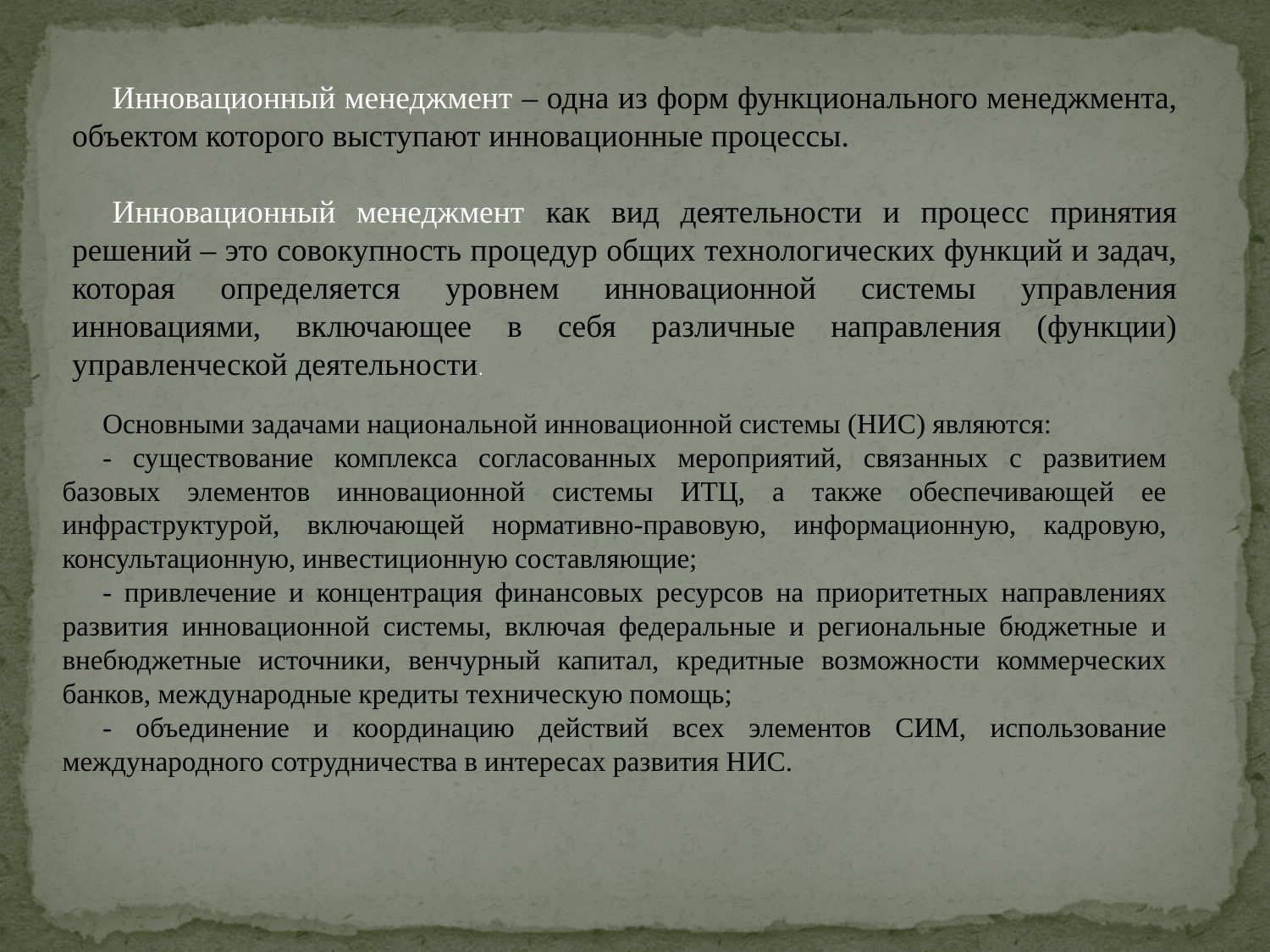

Инновационный менеджмент – одна из форм функционального менеджмента, объектом которого выступают инновационные процессы.

Инновационный менеджмент как вид деятельности и процесс принятия решений – это совокупность процедур общих технологических функций и задач, которая определяется уровнем инновационной системы управления инновациями, включающее в себя различные направления (функции) управленческой деятельности.
Основными задачами национальной инновационной системы (НИС) являются:
- существование комплекса согласованных мероприятий, связанных с развитием базовых элементов инновационной системы ИТЦ, а также обеспечивающей ее инфраструктурой, включающей нормативно-правовую, информационную, кадровую, консультационную, инвестиционную составляющие;
- привлечение и концентрация финансовых ресурсов на приоритетных направлениях развития инновационной системы, включая федеральные и региональные бюджетные и внебюджетные источники, венчурный капитал, кредитные возможности коммерческих банков, международные кредиты техническую помощь;
- объединение и координацию действий всех элементов СИМ, использование международного сотрудничества в интересах развития НИС.